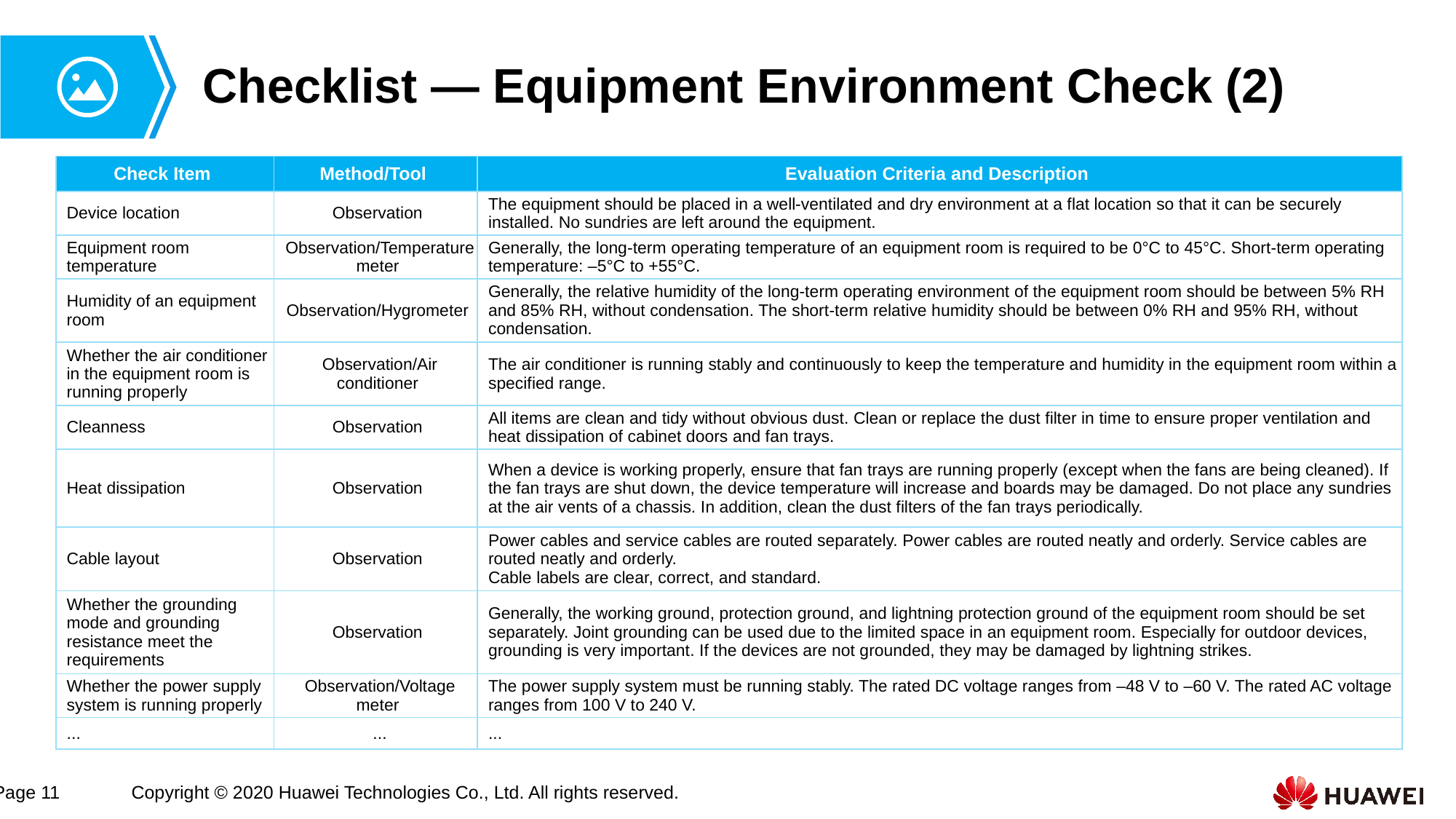

# Checklist — Equipment Environment Check (2)
| Check Item | Method/Tool | Evaluation Criteria and Description |
| --- | --- | --- |
| Device location | Observation | The equipment should be placed in a well-ventilated and dry environment at a flat location so that it can be securely installed. No sundries are left around the equipment. |
| Equipment room temperature | Observation/Temperature meter | Generally, the long-term operating temperature of an equipment room is required to be 0°C to 45°C. Short-term operating temperature: –5°C to +55°C. |
| Humidity of an equipment room | Observation/Hygrometer | Generally, the relative humidity of the long-term operating environment of the equipment room should be between 5% RH and 85% RH, without condensation. The short-term relative humidity should be between 0% RH and 95% RH, without condensation. |
| Whether the air conditioner in the equipment room is running properly | Observation/Air conditioner | The air conditioner is running stably and continuously to keep the temperature and humidity in the equipment room within a specified range. |
| Cleanness | Observation | All items are clean and tidy without obvious dust. Clean or replace the dust filter in time to ensure proper ventilation and heat dissipation of cabinet doors and fan trays. |
| Heat dissipation | Observation | When a device is working properly, ensure that fan trays are running properly (except when the fans are being cleaned). If the fan trays are shut down, the device temperature will increase and boards may be damaged. Do not place any sundries at the air vents of a chassis. In addition, clean the dust filters of the fan trays periodically. |
| Cable layout | Observation | Power cables and service cables are routed separately. Power cables are routed neatly and orderly. Service cables are routed neatly and orderly. Cable labels are clear, correct, and standard. |
| Whether the grounding mode and grounding resistance meet the requirements | Observation | Generally, the working ground, protection ground, and lightning protection ground of the equipment room should be set separately. Joint grounding can be used due to the limited space in an equipment room. Especially for outdoor devices, grounding is very important. If the devices are not grounded, they may be damaged by lightning strikes. |
| Whether the power supply system is running properly | Observation/Voltage meter | The power supply system must be running stably. The rated DC voltage ranges from –48 V to –60 V. The rated AC voltage ranges from 100 V to 240 V. |
| ... | ... | ... |